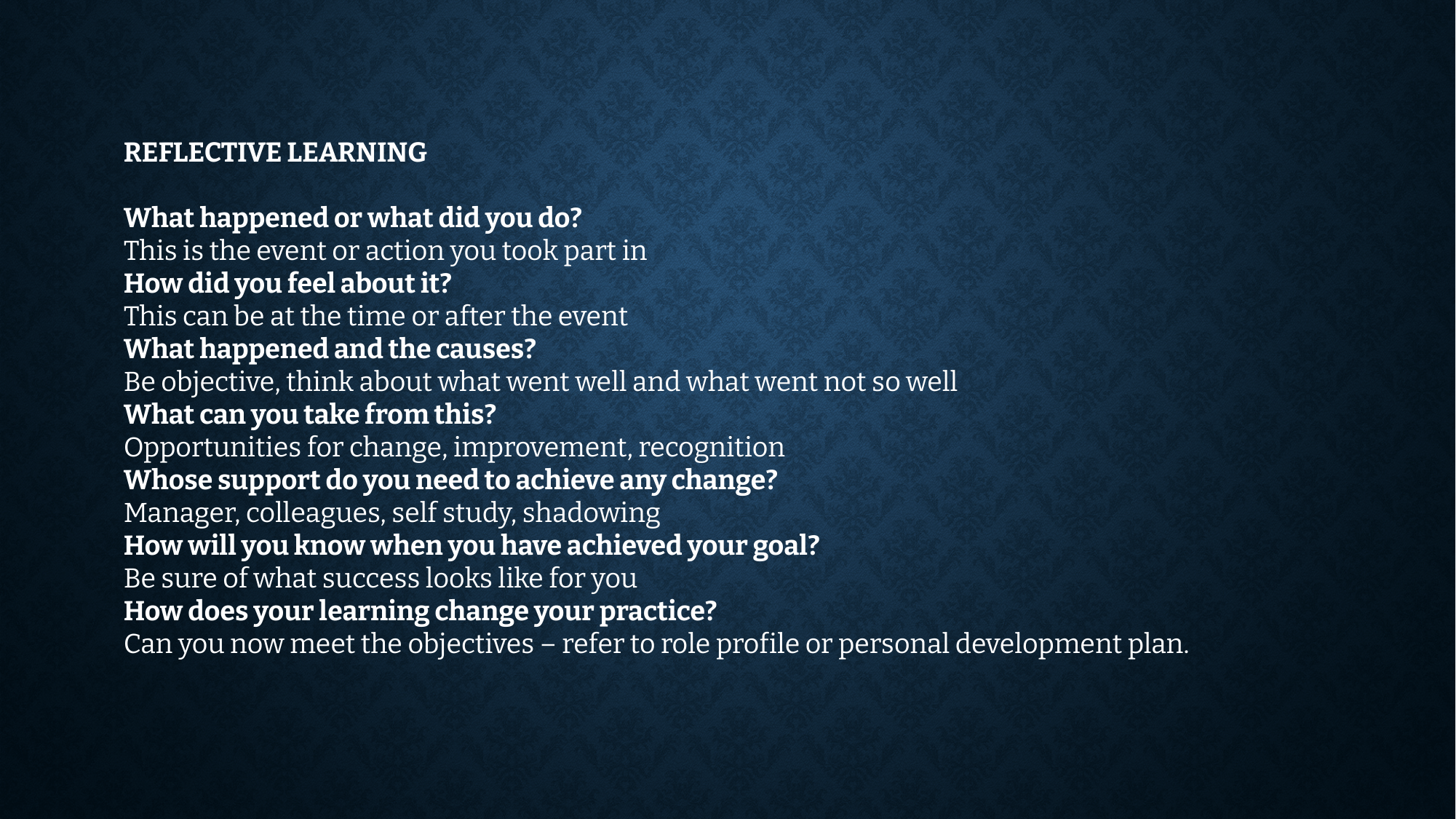

REFLECTIVE LEARNING

What happened or what did you do?
This is the event or action you took part in
How did you feel about it?
This can be at the time or after the event
What happened and the causes?
Be objective, think about what went well and what went not so well
What can you take from this?
Opportunities for change, improvement, recognition
Whose support do you need to achieve any change?
Manager, colleagues, self study, shadowing
How will you know when you have achieved your goal?
Be sure of what success looks like for you
How does your learning change your practice?
Can you now meet the objectives – refer to role profile or personal development plan.